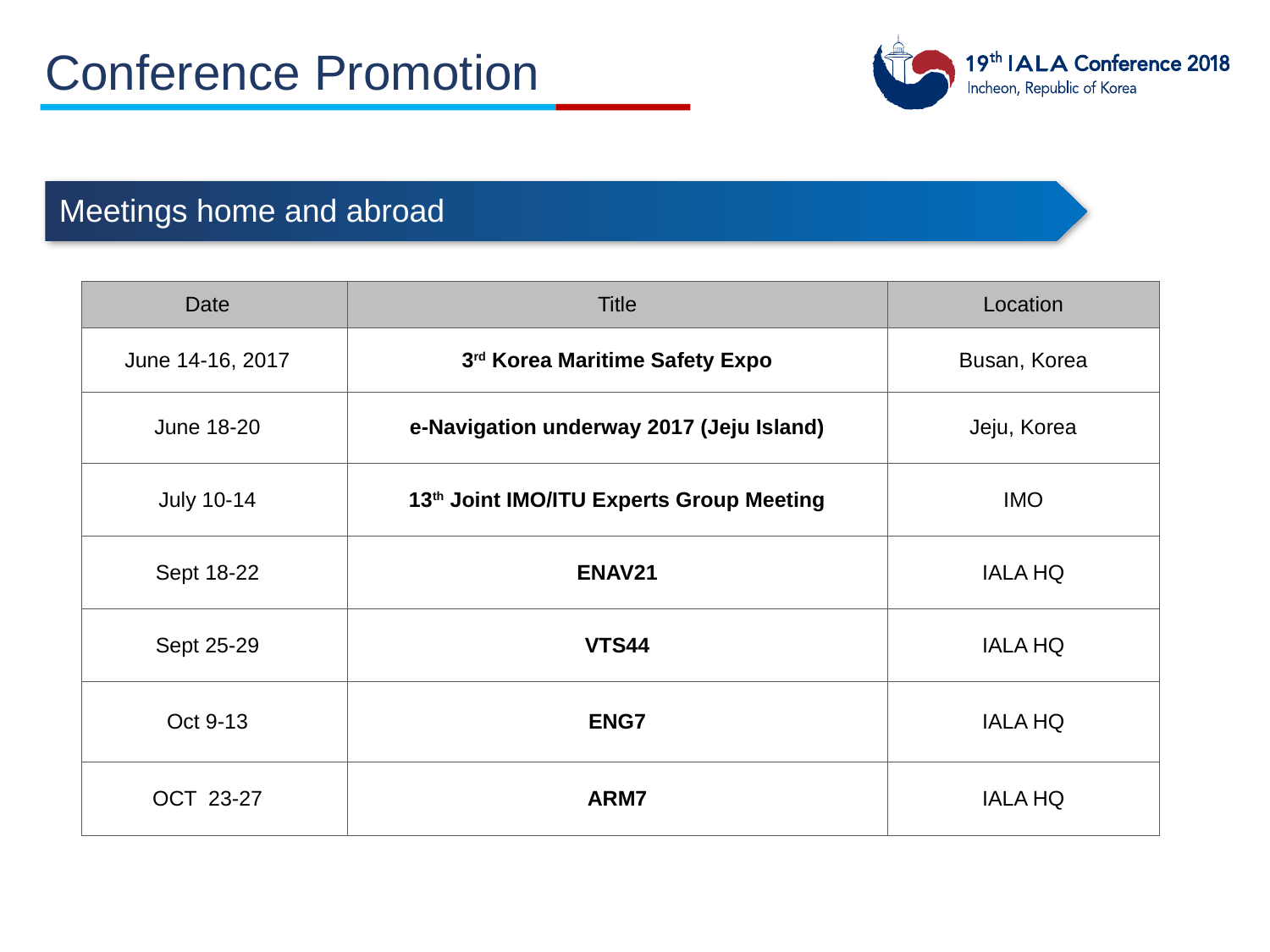

Conference Promotion

Meetings home and abroad
| Date | Title | Location |
| --- | --- | --- |
| June 14-16, 2017 | 3rd Korea Maritime Safety Expo | Busan, Korea |
| June 18-20 | e-Navigation underway 2017 (Jeju Island) | Jeju, Korea |
| July 10-14 | 13th Joint IMO/ITU Experts Group Meeting | IMO |
| Sept 18-22 | ENAV21 | IALA HQ |
| Sept 25-29 | VTS44 | IALA HQ |
| Oct 9-13 | ENG7 | IALA HQ |
| OCT 23-27 | ARM7 | IALA HQ |